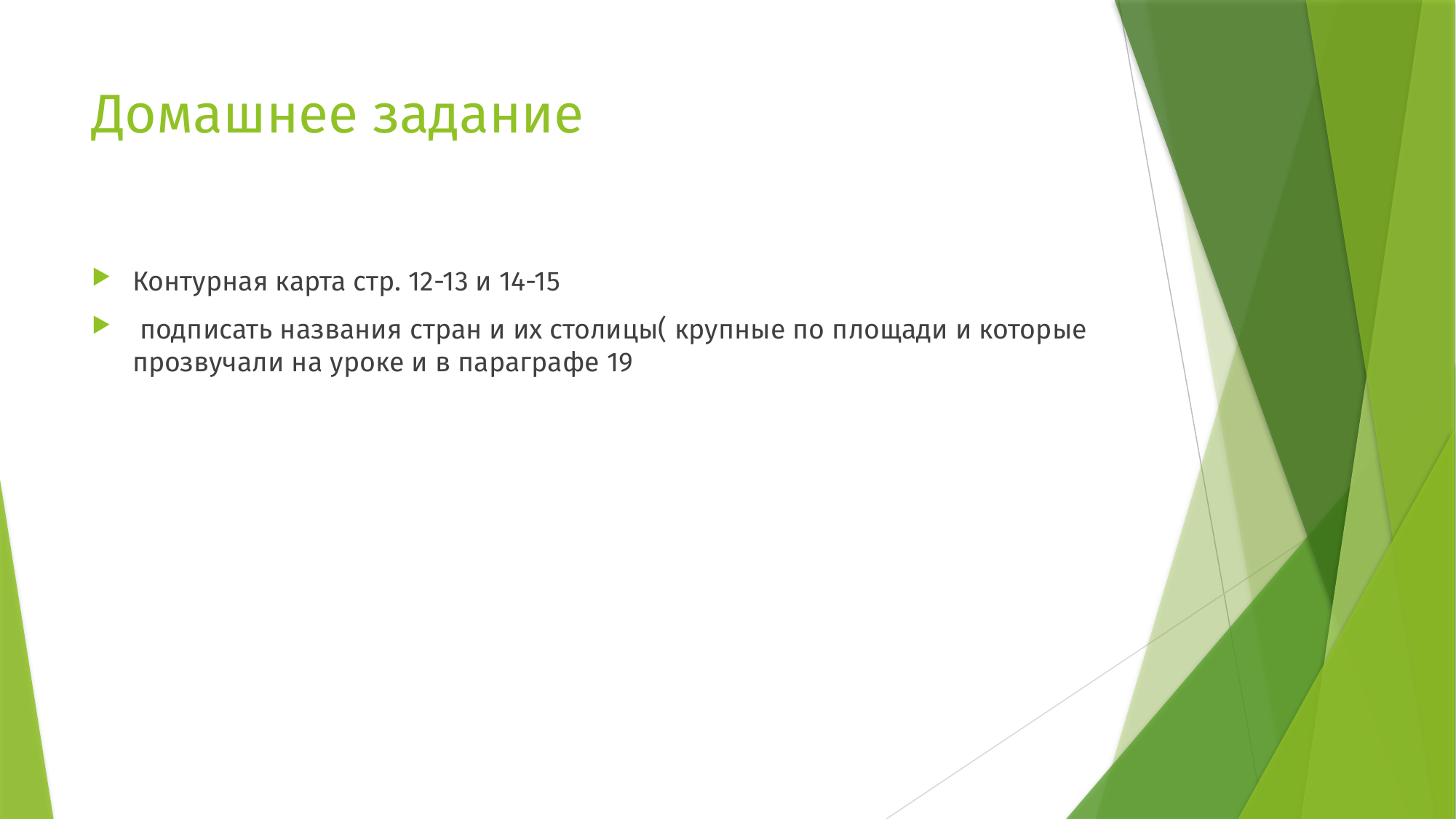

# Домашнее задание
Контурная карта стр. 12-13 и 14-15
 подписать названия стран и их столицы( крупные по площади и которые прозвучали на уроке и в параграфе 19